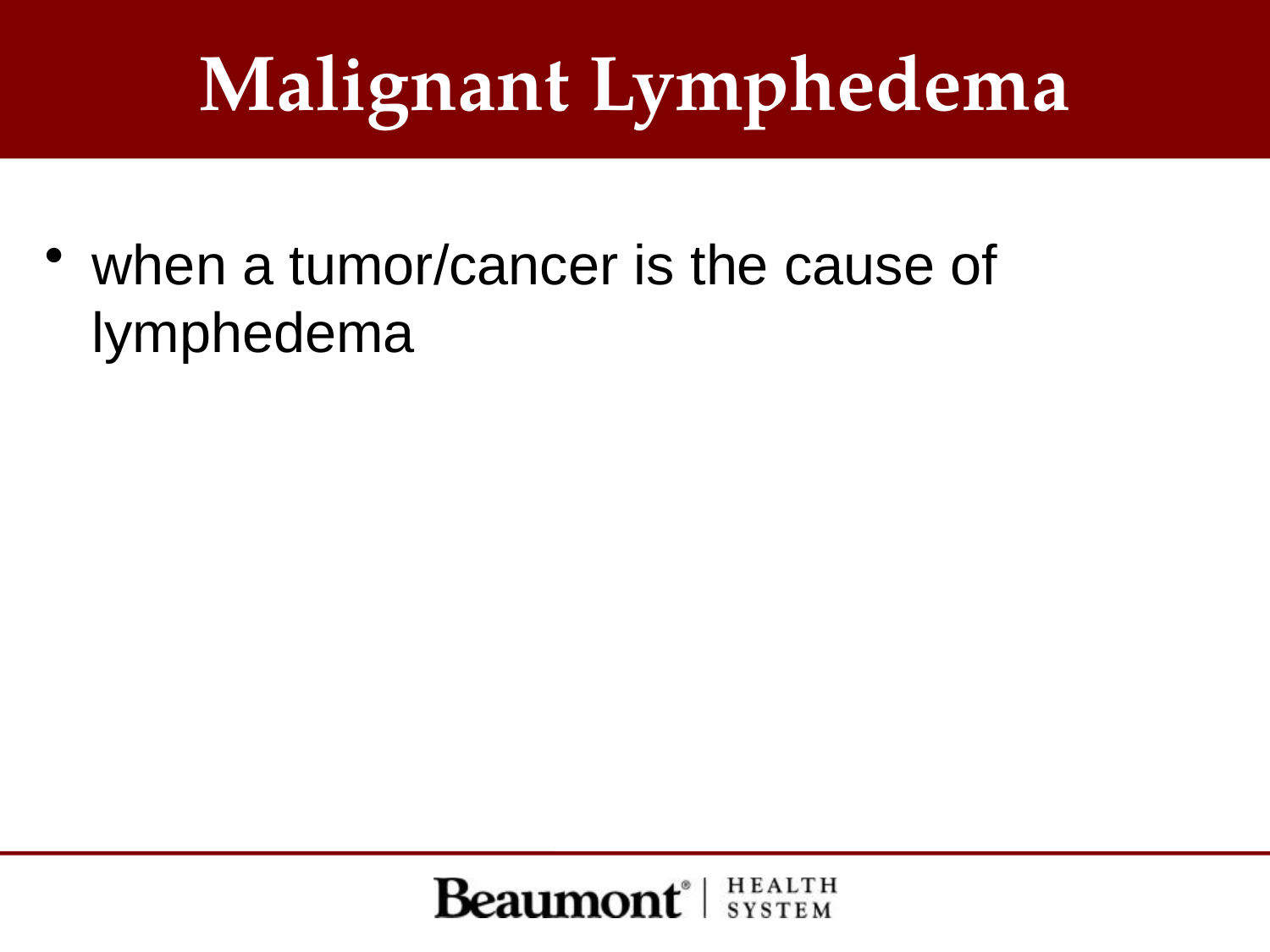

# Malignant Lymphedema
when a tumor/cancer is the cause of lymphedema